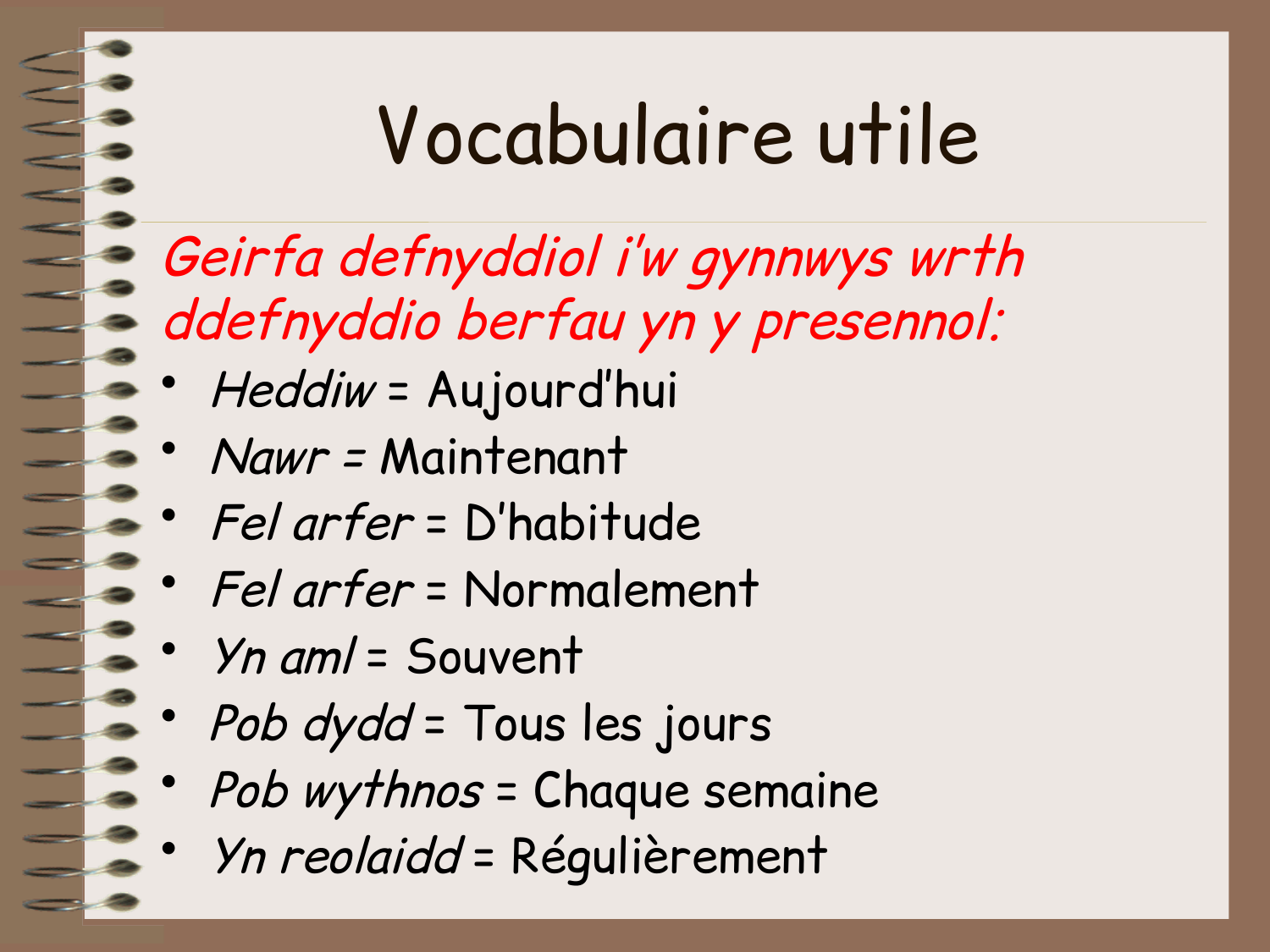

# Vocabulaire utile
Geirfa defnyddiol i’w gynnwys wrth ddefnyddio berfau yn y presennol:
Heddiw = Aujourd’hui
Nawr = Maintenant
Fel arfer = D’habitude
Fel arfer = Normalement
Yn aml = Souvent
Pob dydd = Tous les jours
Pob wythnos = Chaque semaine
Yn reolaidd = Régulièrement